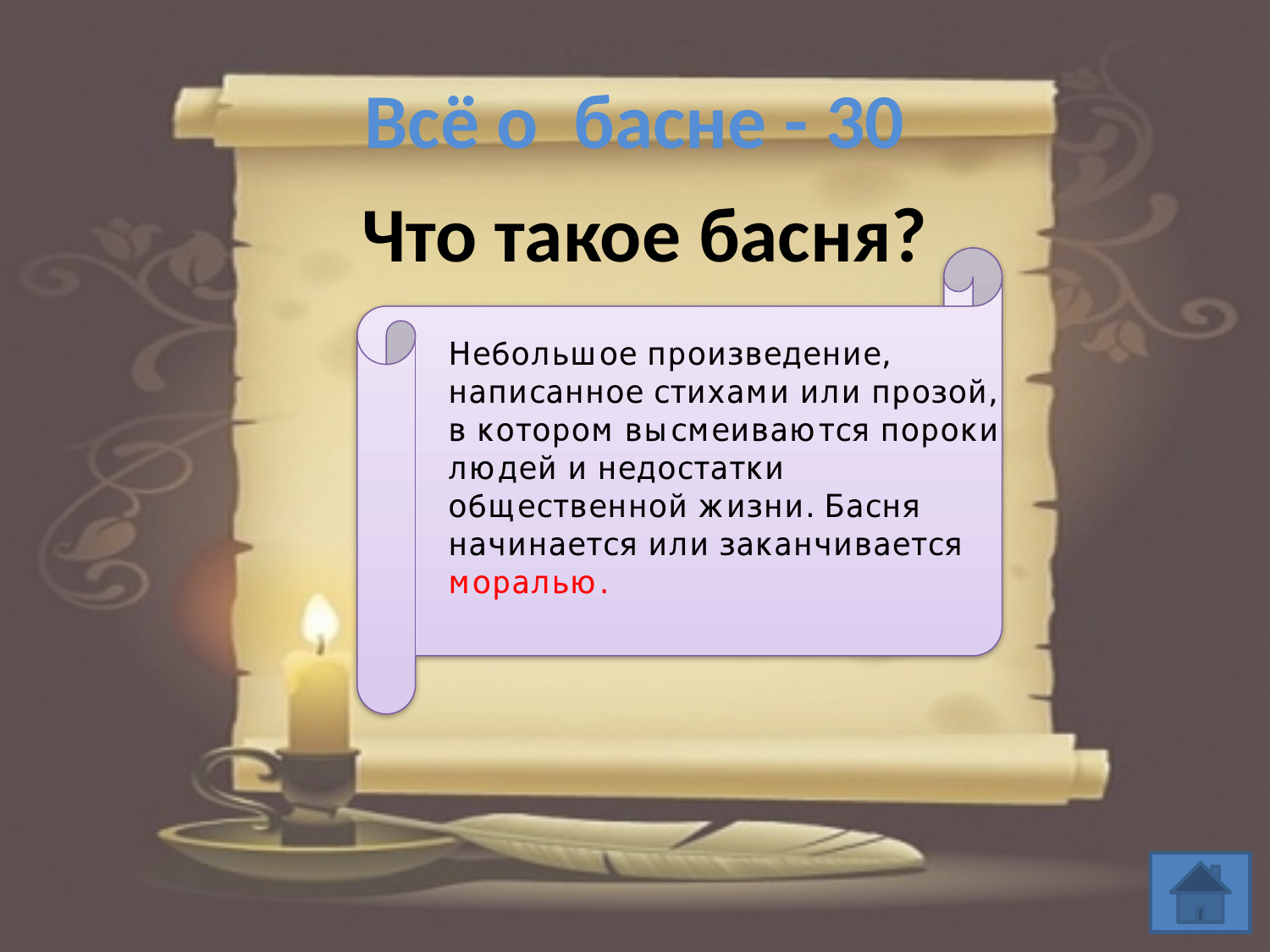

# Всё о  басне - 30
Что такое басня?

Небольшое произведение, написанное стихами или прозой, в котором высмеиваются пороки людей и недостатки общественной жизни. Басня начинается или заканчивается моралью.